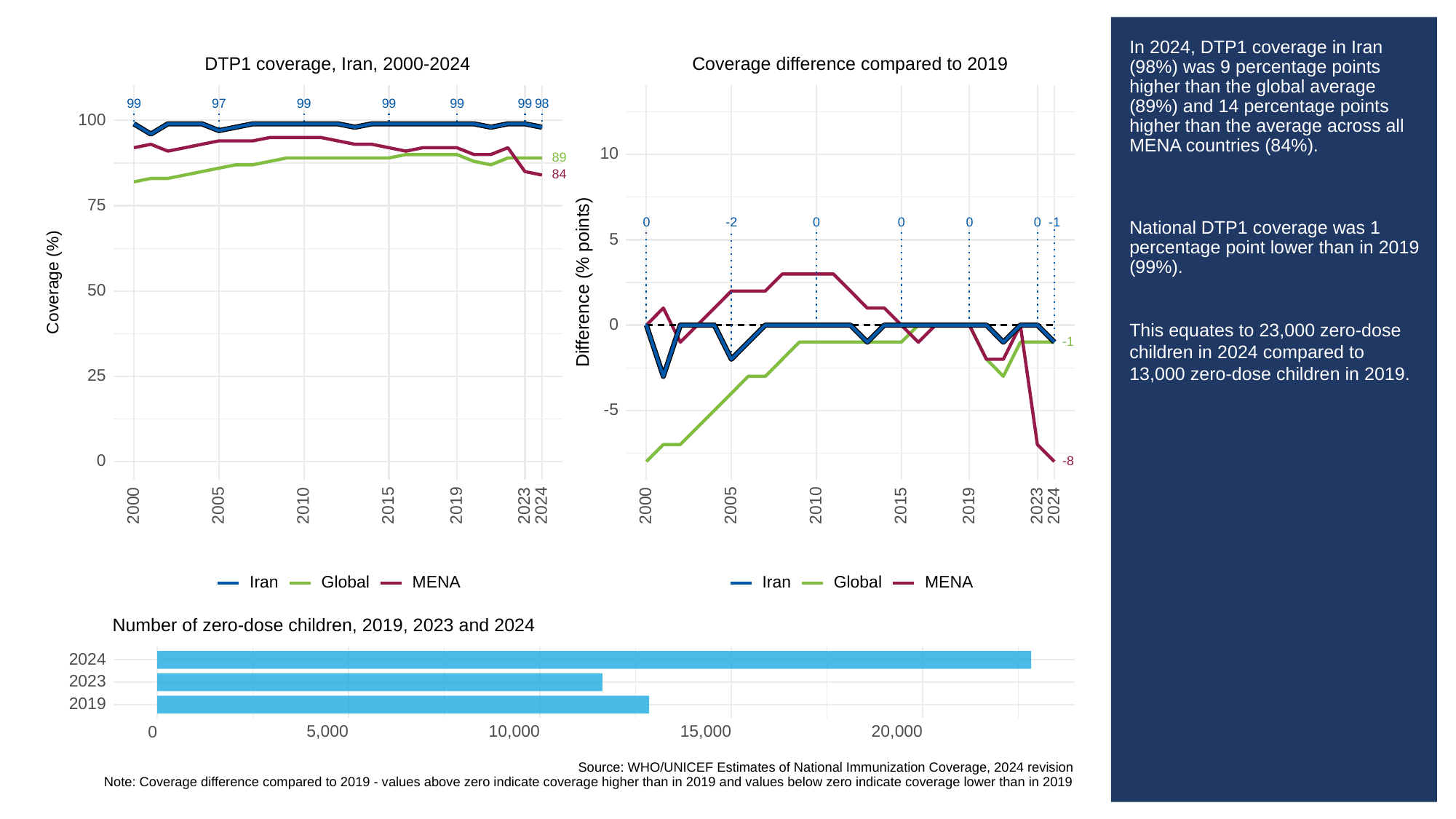

# In 2024, DTP1 coverage in Iran (98%) was 9 percentage points higher than the global average (89%) and 14 percentage points higher than the average across all MENA countries (84%).

National DTP1 coverage was 1 percentage point lower than in 2019 (99%).

This equates to 23,000 zero-dose children in 2024 compared to 13,000 zero-dose children in 2019.

Coverage difference compared to 2019
DTP1 coverage, Iran, 2000-2024

99
97
99
99
99
99
98

100

10
89

84

75

0
0
0
0
0
-2
-1

5

Difference (% points)

Coverage (%)

50

0

-1

25

-5

0
-8

2023
2023
2000
2005
2010
2015
2019
2024
2000
2005
2010
2015
2019
2024
Global
Global
Iran
Iran
MENA
MENA

Number of zero-dose children, 2019, 2023 and 2024

2024

2023

2019

5,000
10,000
15,000
20,000
0
Source: WHO/UNICEF Estimates of National Immunization Coverage, 2024 revision
Note: Coverage difference compared to 2019 - values above zero indicate coverage higher than in 2019 and values below zero indicate coverage lower than in 2019